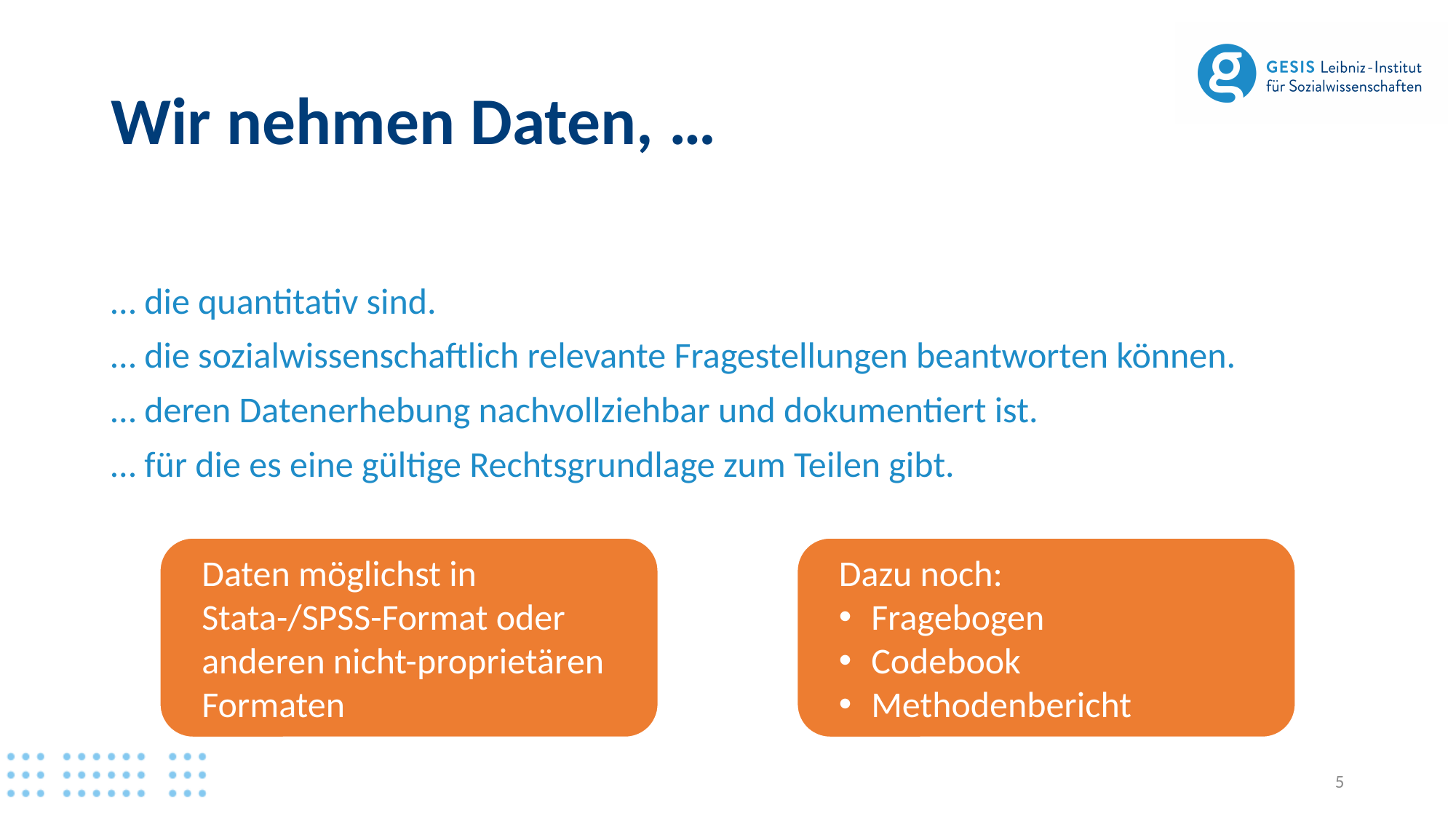

# Wir nehmen Daten, …

… die quantitativ sind.
… die sozialwissenschaftlich relevante Fragestellungen beantworten können.
… deren Datenerhebung nachvollziehbar und dokumentiert ist.
… für die es eine gültige Rechtsgrundlage zum Teilen gibt.
Dazu noch:
Fragebogen
Codebook
Methodenbericht
Daten möglichst in Stata-/SPSS-Format oder anderen nicht-proprietären Formaten
5